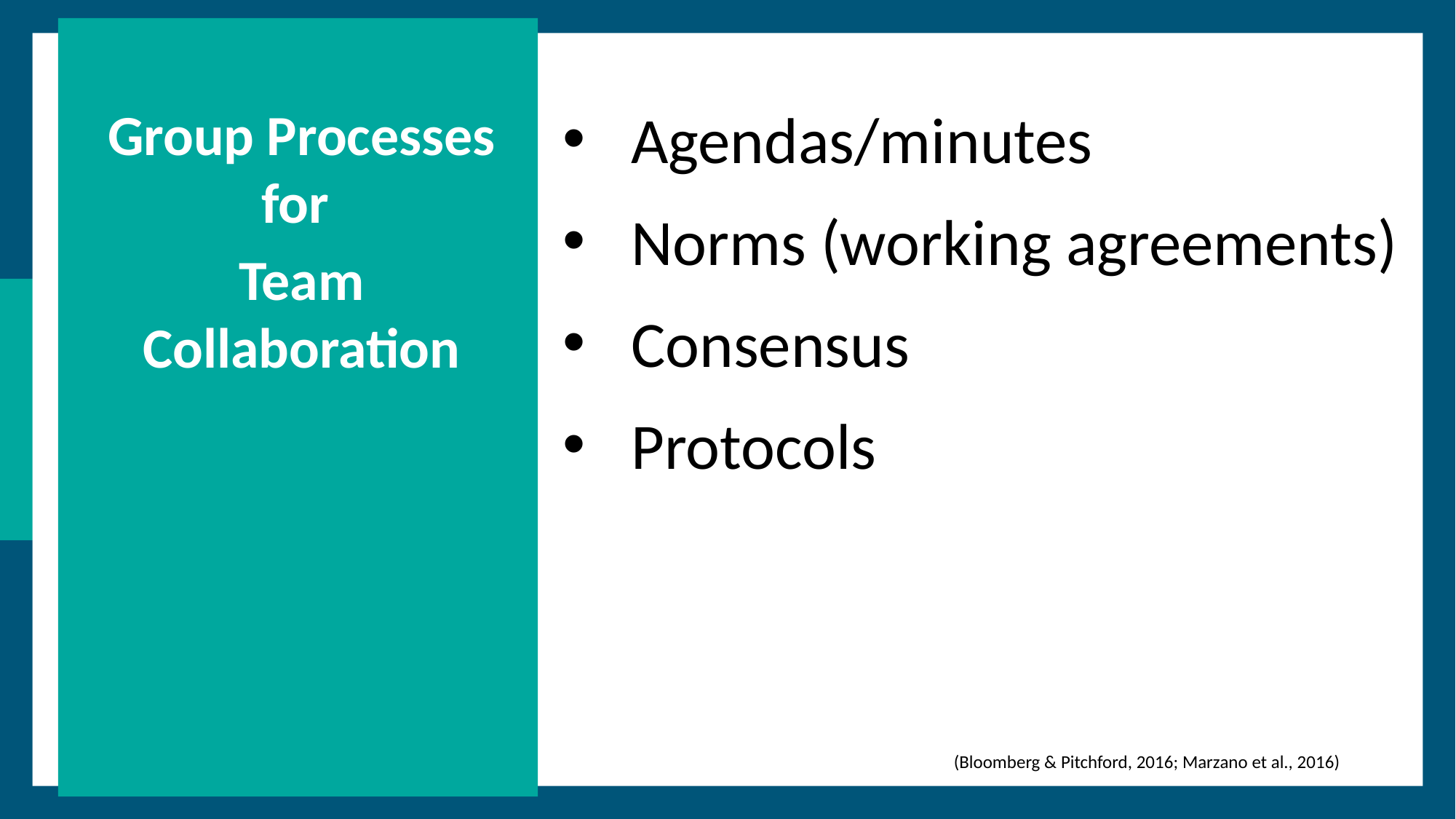

Group Processes for
Team Collaboration
Agendas/minutes
Norms (working agreements)
Consensus
Protocols
(Bloomberg & Pitchford, 2016; Marzano et al., 2016)